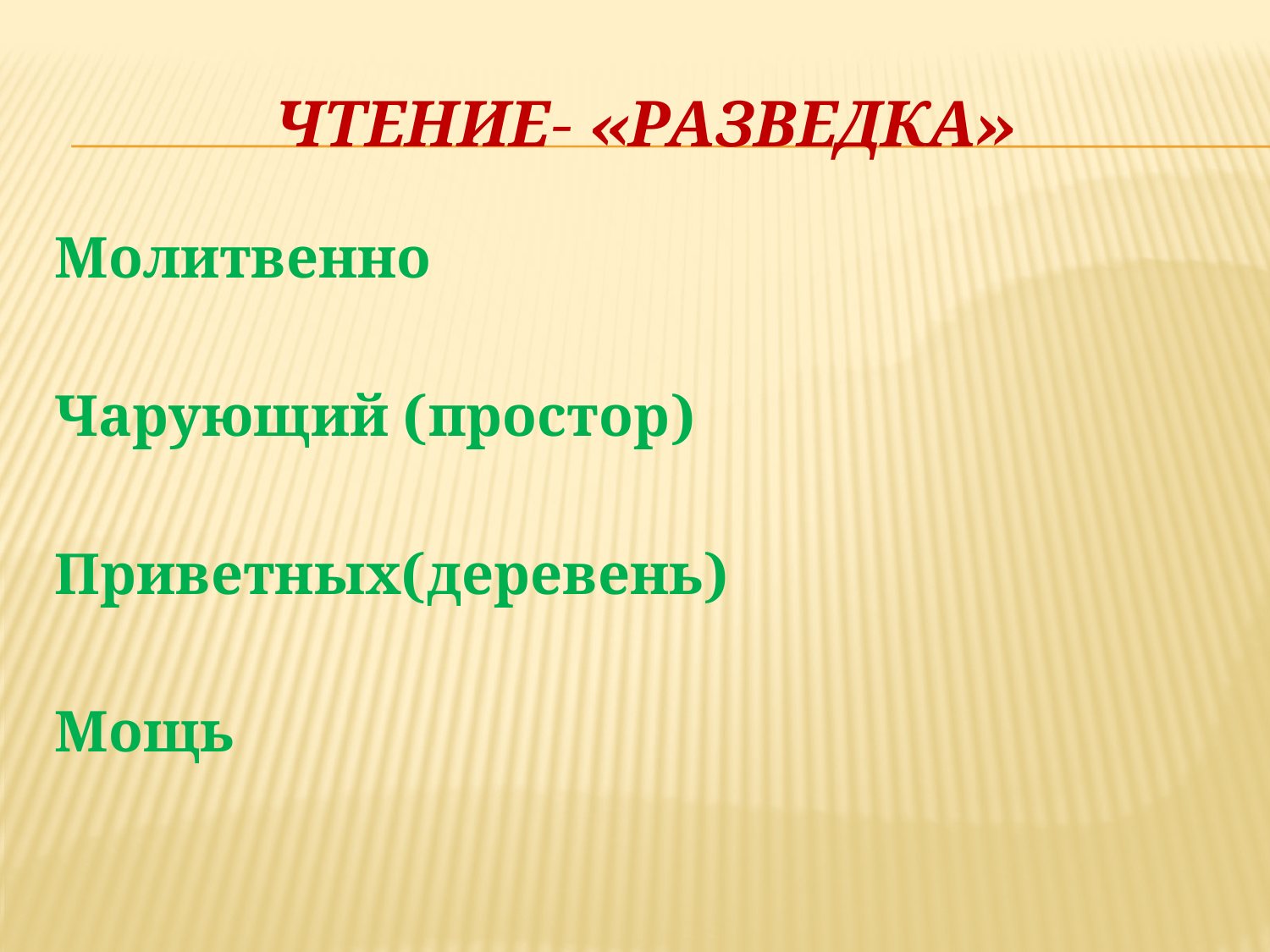

# Чтение- «разведка»
Молитвенно

Чарующий (простор)

Приветных(деревень)

Мощь